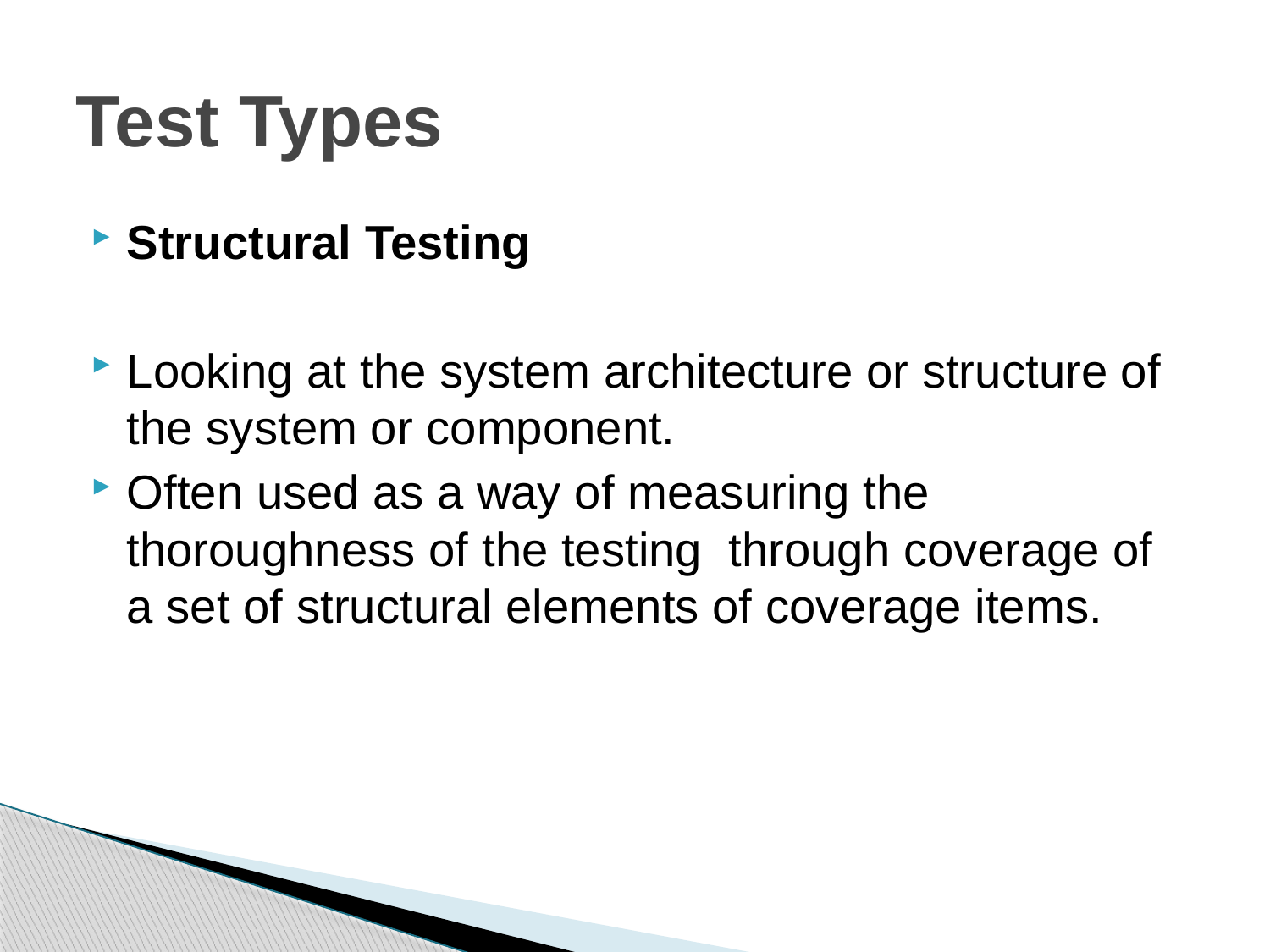

# Test Types
Structural Testing

Looking at the system architecture or structure of the system or component.
Often used as a way of measuring the thoroughness of the testing  through coverage of a set of structural elements of coverage items.